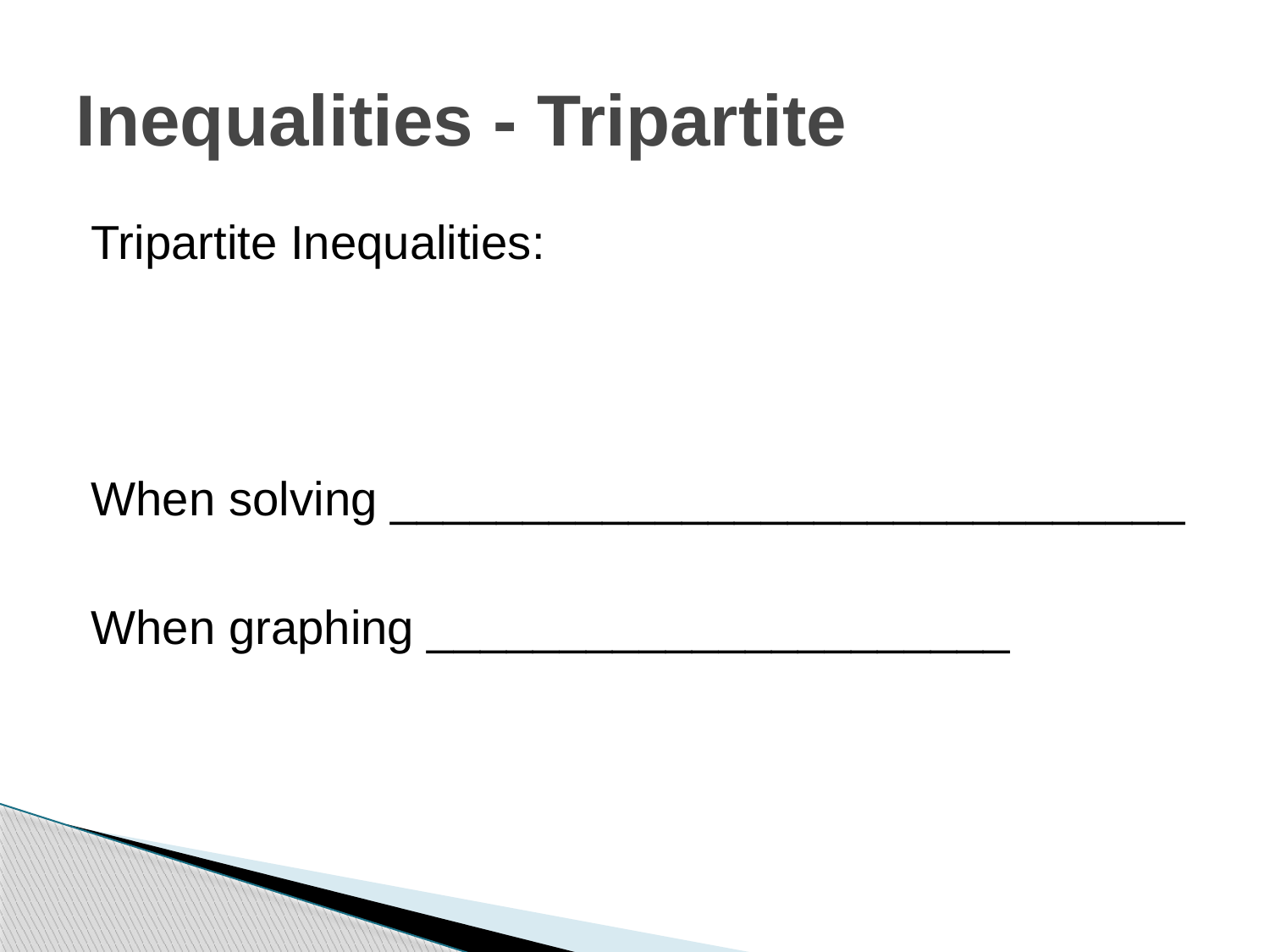

# Inequalities - Tripartite
Tripartite Inequalities:

When solving ______________________________

When graphing ______________________